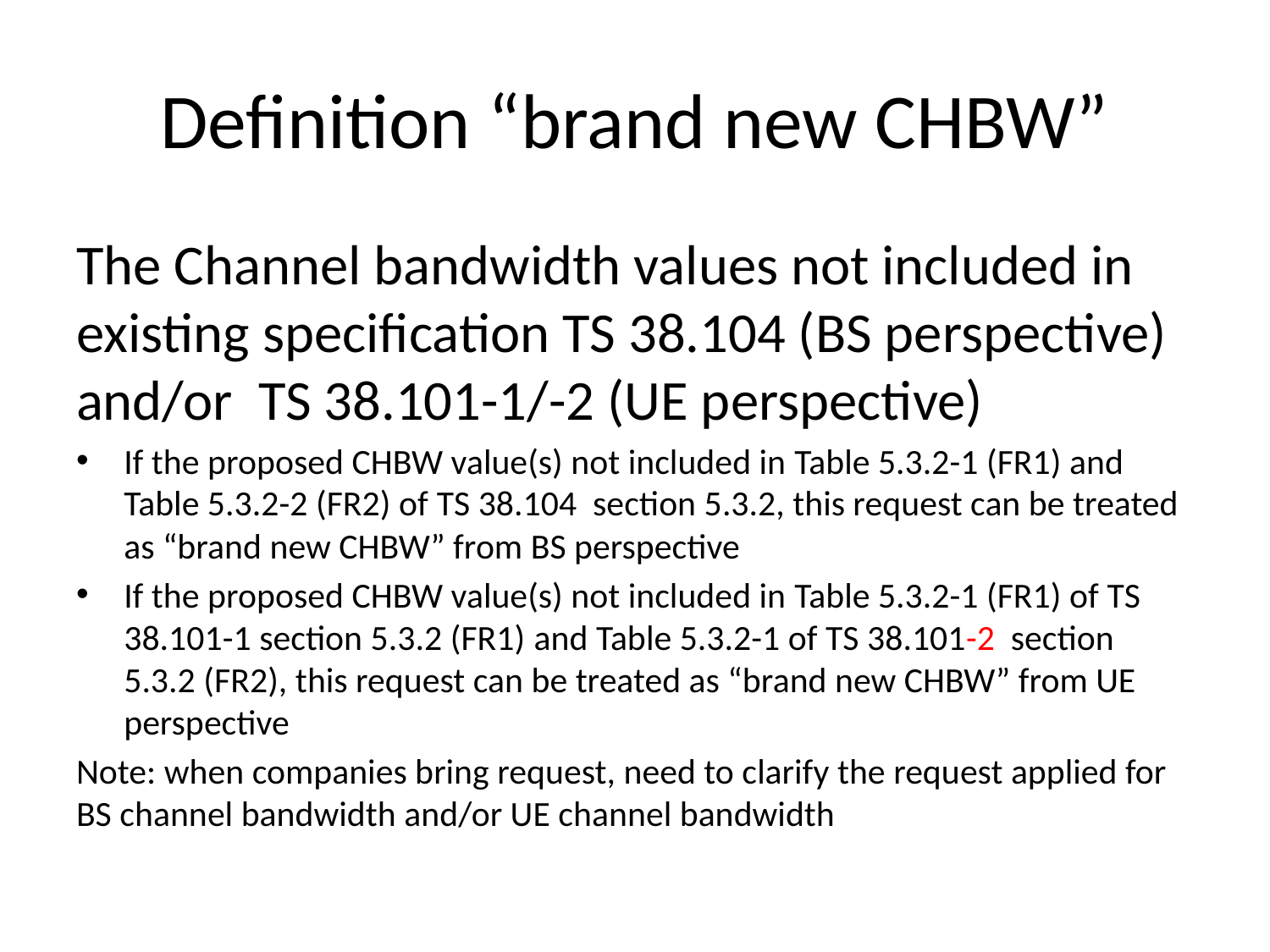

# Definition “brand new CHBW”
The Channel bandwidth values not included in existing specification TS 38.104 (BS perspective) and/or  TS 38.101-1/-2 (UE perspective)
If the proposed CHBW value(s) not included in Table 5.3.2-1 (FR1) and Table 5.3.2-2 (FR2) of TS 38.104  section 5.3.2, this request can be treated as “brand new CHBW” from BS perspective
If the proposed CHBW value(s) not included in Table 5.3.2-1 (FR1) of TS 38.101-1 section 5.3.2 (FR1) and Table 5.3.2-1 of TS 38.101-2  section 5.3.2 (FR2), this request can be treated as “brand new CHBW” from UE perspective
Note: when companies bring request, need to clarify the request applied for BS channel bandwidth and/or UE channel bandwidth